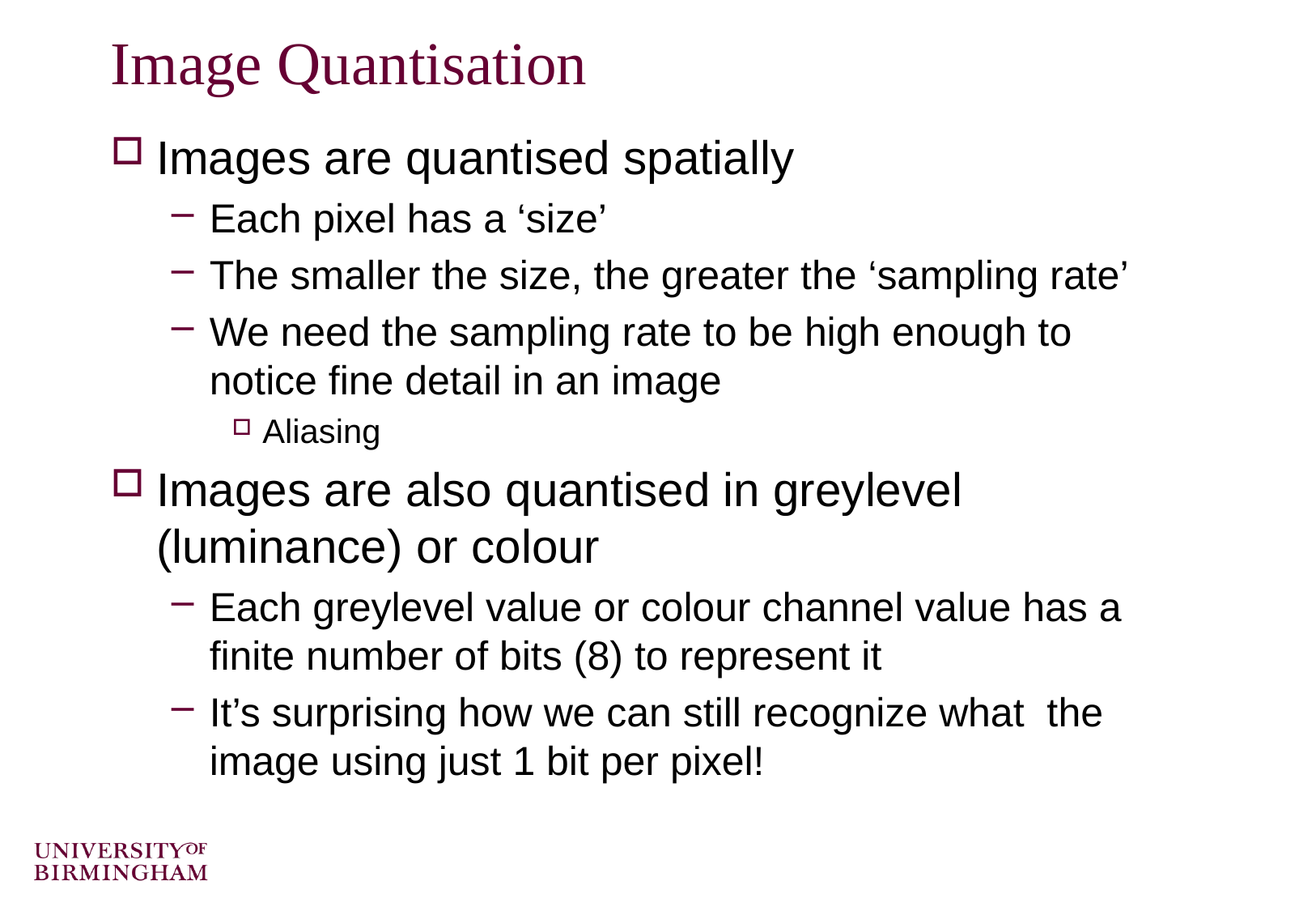

# Image Quantisation
Images are quantised spatially
Each pixel has a ‘size’
The smaller the size, the greater the ‘sampling rate’
We need the sampling rate to be high enough to notice fine detail in an image
Aliasing
Images are also quantised in greylevel (luminance) or colour
Each greylevel value or colour channel value has a finite number of bits (8) to represent it
It’s surprising how we can still recognize what  the image using just 1 bit per pixel!